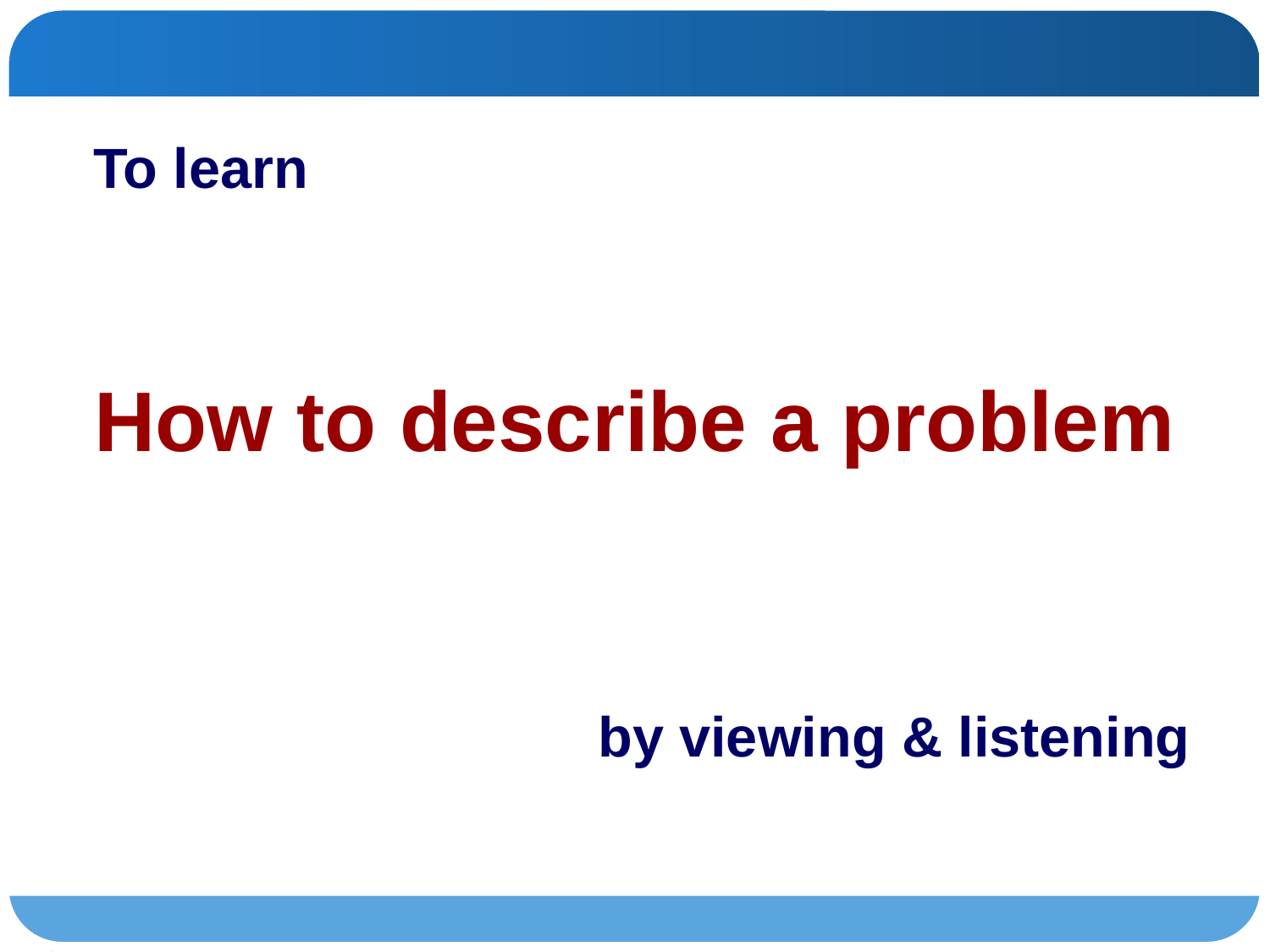

To learn
How to describe a problem
by viewing & listening